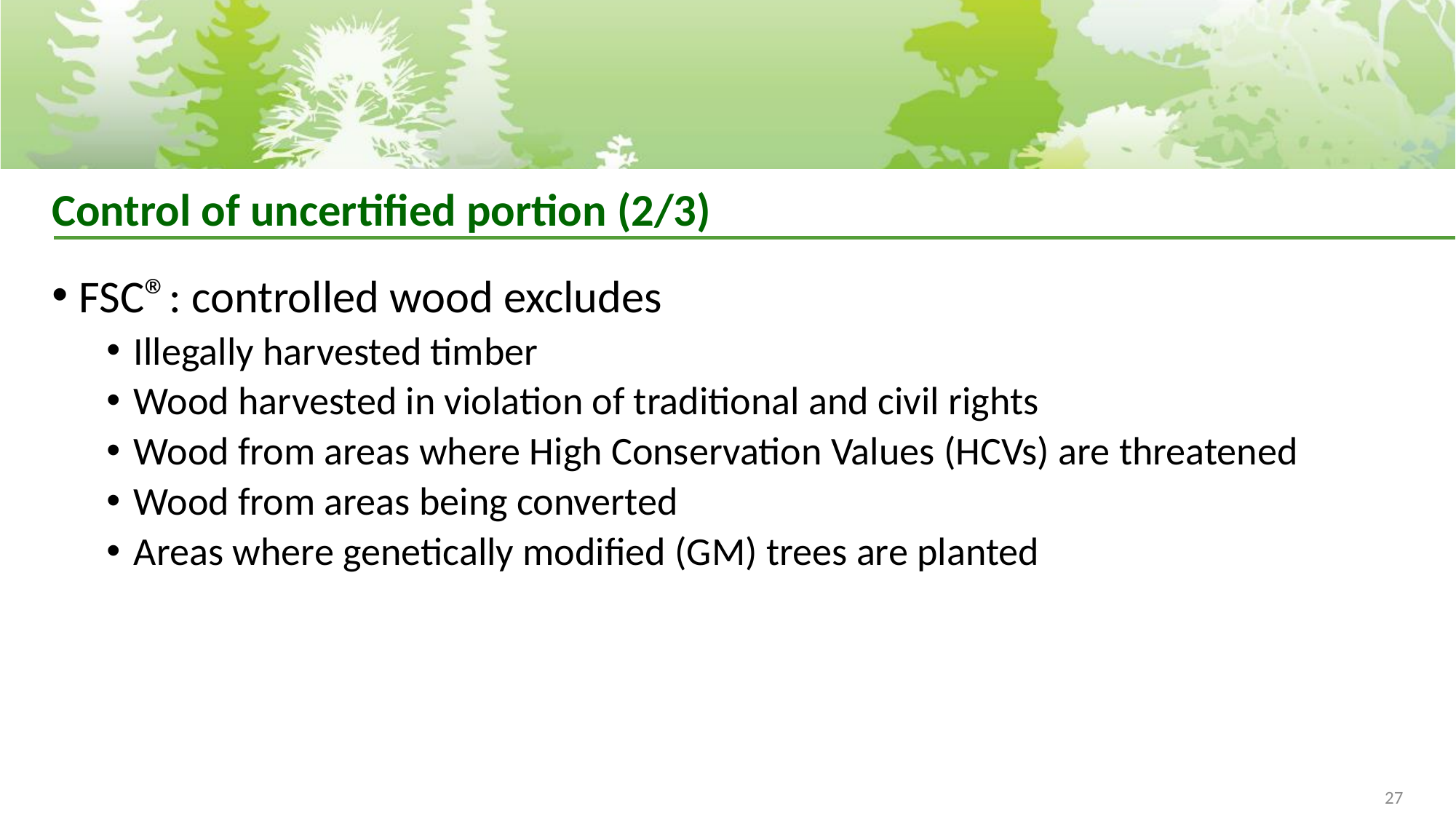

# Control of uncertified portion (2/3)
FSC®: controlled wood excludes
Illegally harvested timber
Wood harvested in violation of traditional and civil rights
Wood from areas where High Conservation Values (HCVs) are threatened
Wood from areas being converted
Areas where genetically modified (GM) trees are planted
27